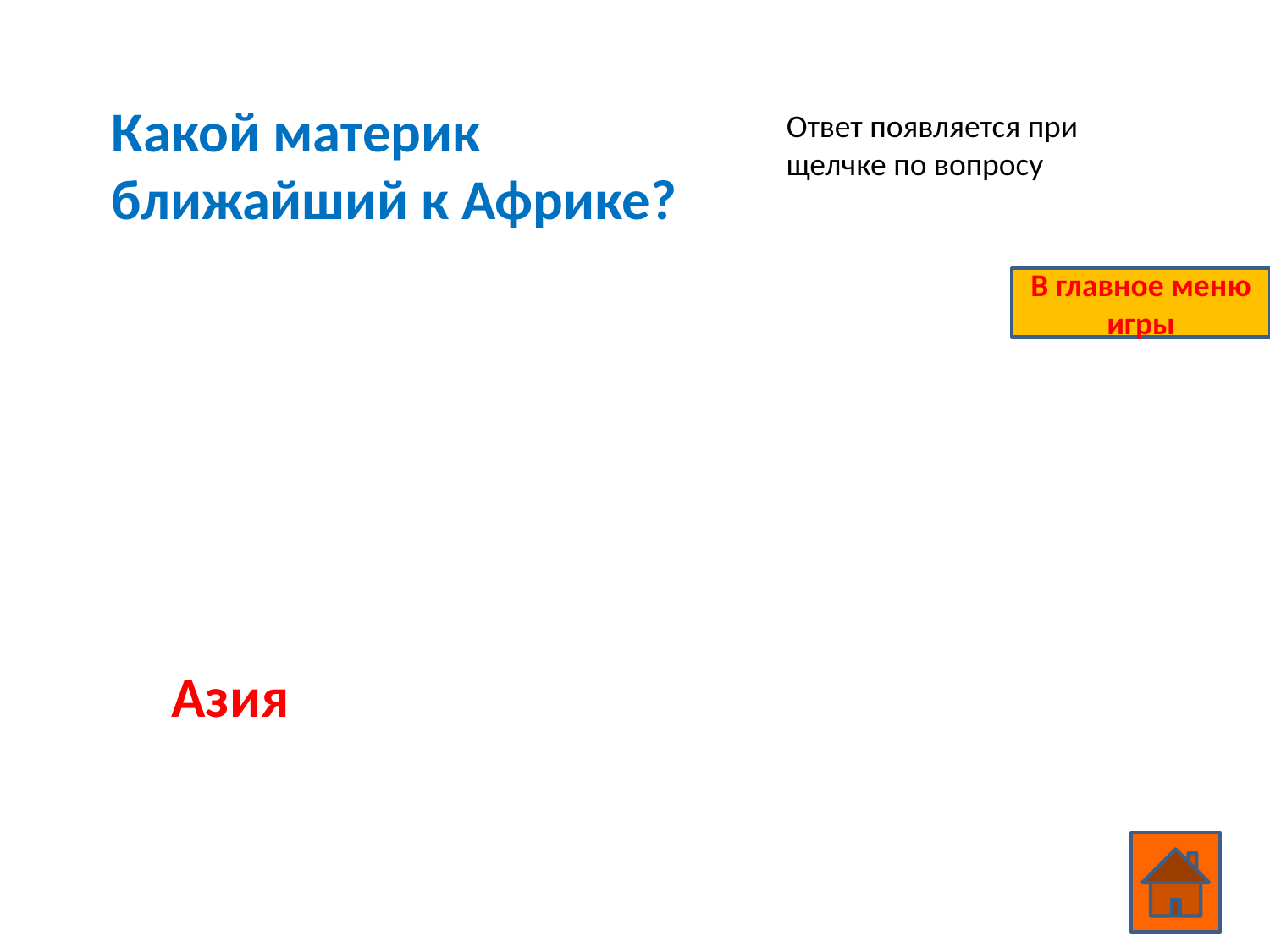

Какой материк ближайший к Африке?
Ответ появляется при щелчке по вопросу
В главное меню игры
Азия